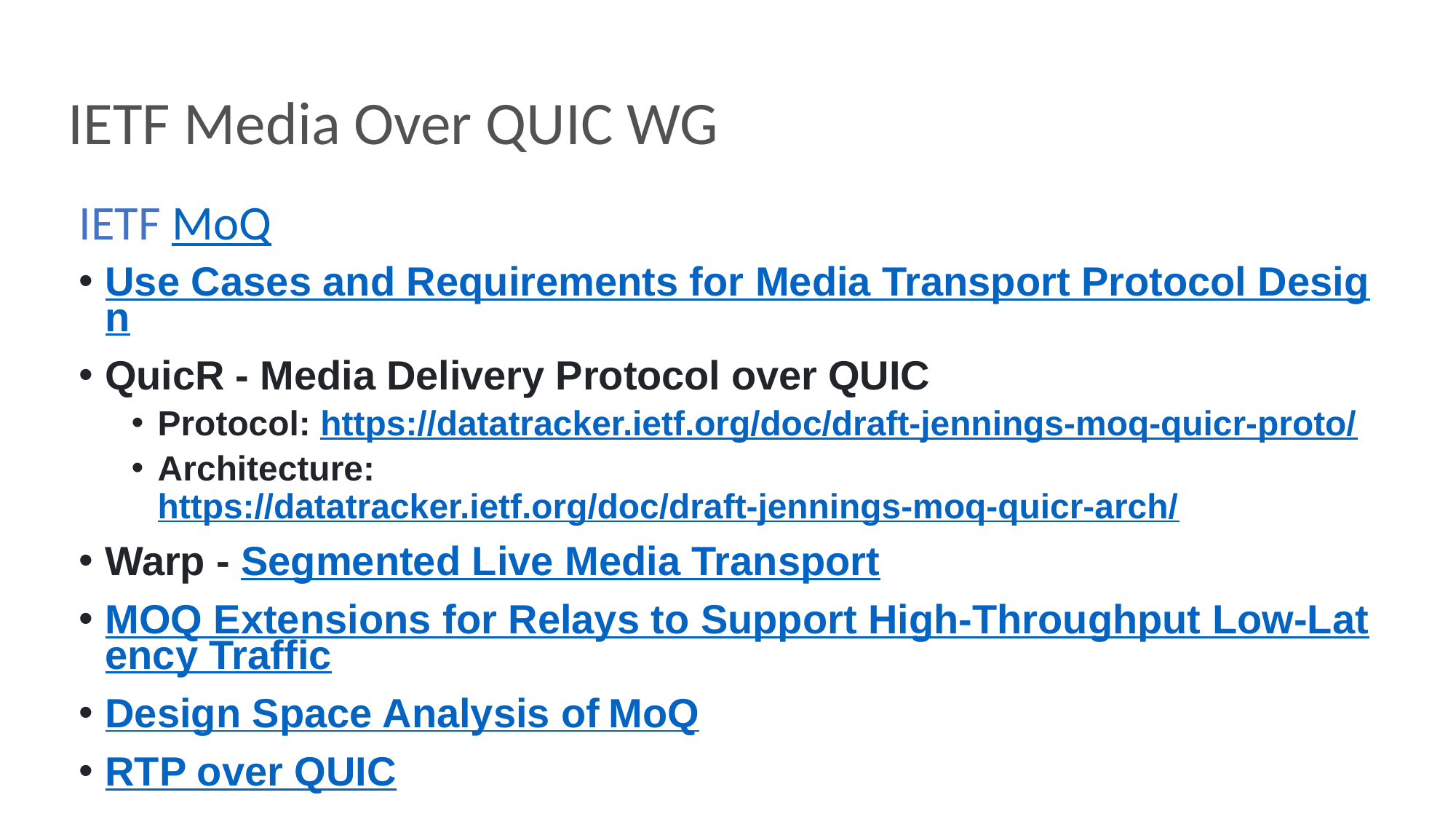

# IETF Media Over QUIC WG
IETF MoQ
Use Cases and Requirements for Media Transport Protocol Design
QuicR - Media Delivery Protocol over QUIC
Protocol: https://datatracker.ietf.org/doc/draft-jennings-moq-quicr-proto/
Architecture: https://datatracker.ietf.org/doc/draft-jennings-moq-quicr-arch/
Warp - Segmented Live Media Transport
MOQ Extensions for Relays to Support High-Throughput Low-Latency Traffic
Design Space Analysis of MoQ
RTP over QUIC